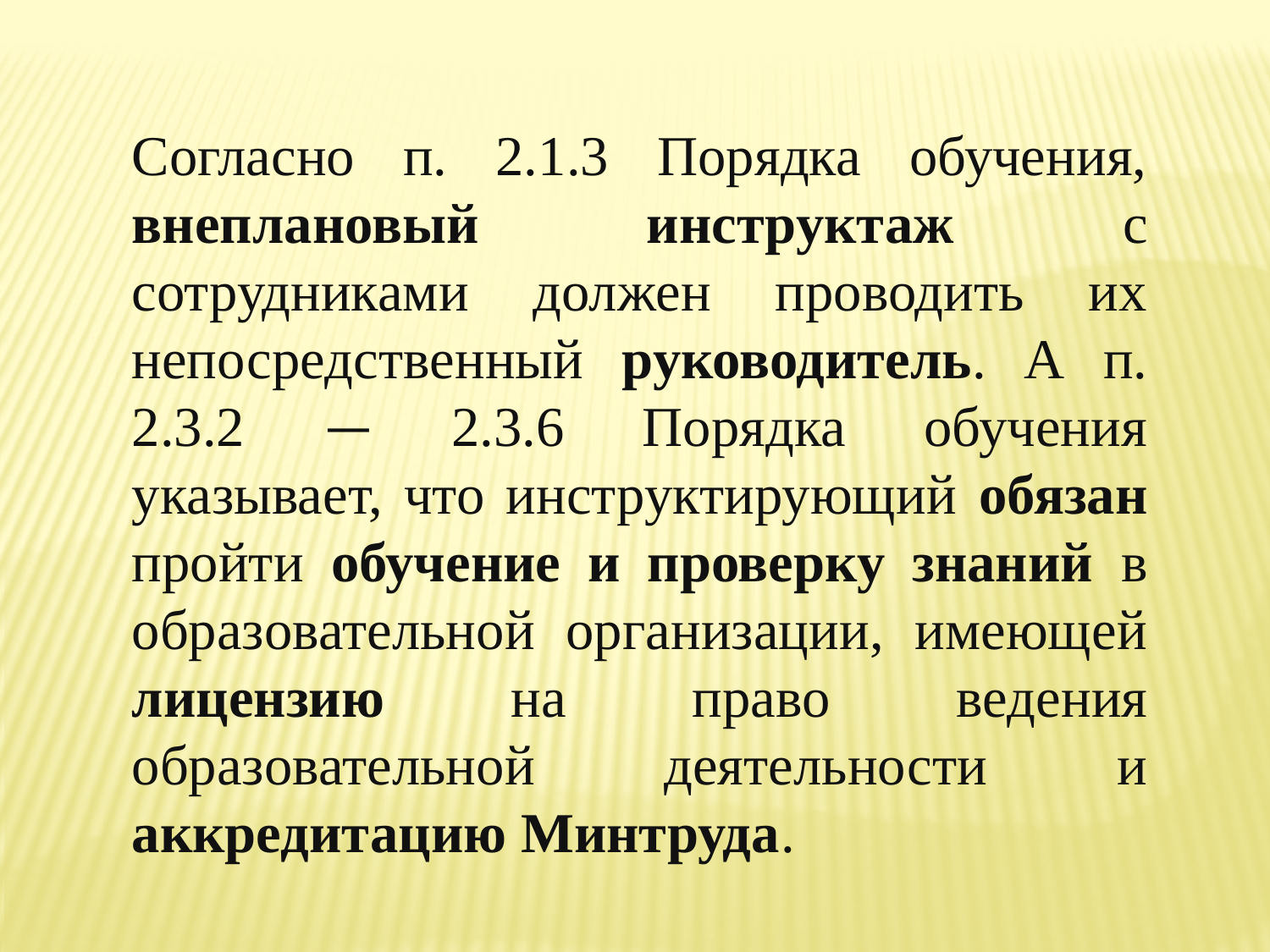

Согласно п. 2.1.3 Порядка обучения, внеплановый инструктаж с сотрудниками должен проводить их непосредственный руководитель. А п. 2.3.2 — 2.3.6 Порядка обучения указывает, что инструктирующий обязан пройти обучение и проверку знаний в образовательной организации, имеющей лицензию на право ведения образовательной деятельности и аккредитацию Минтруда.